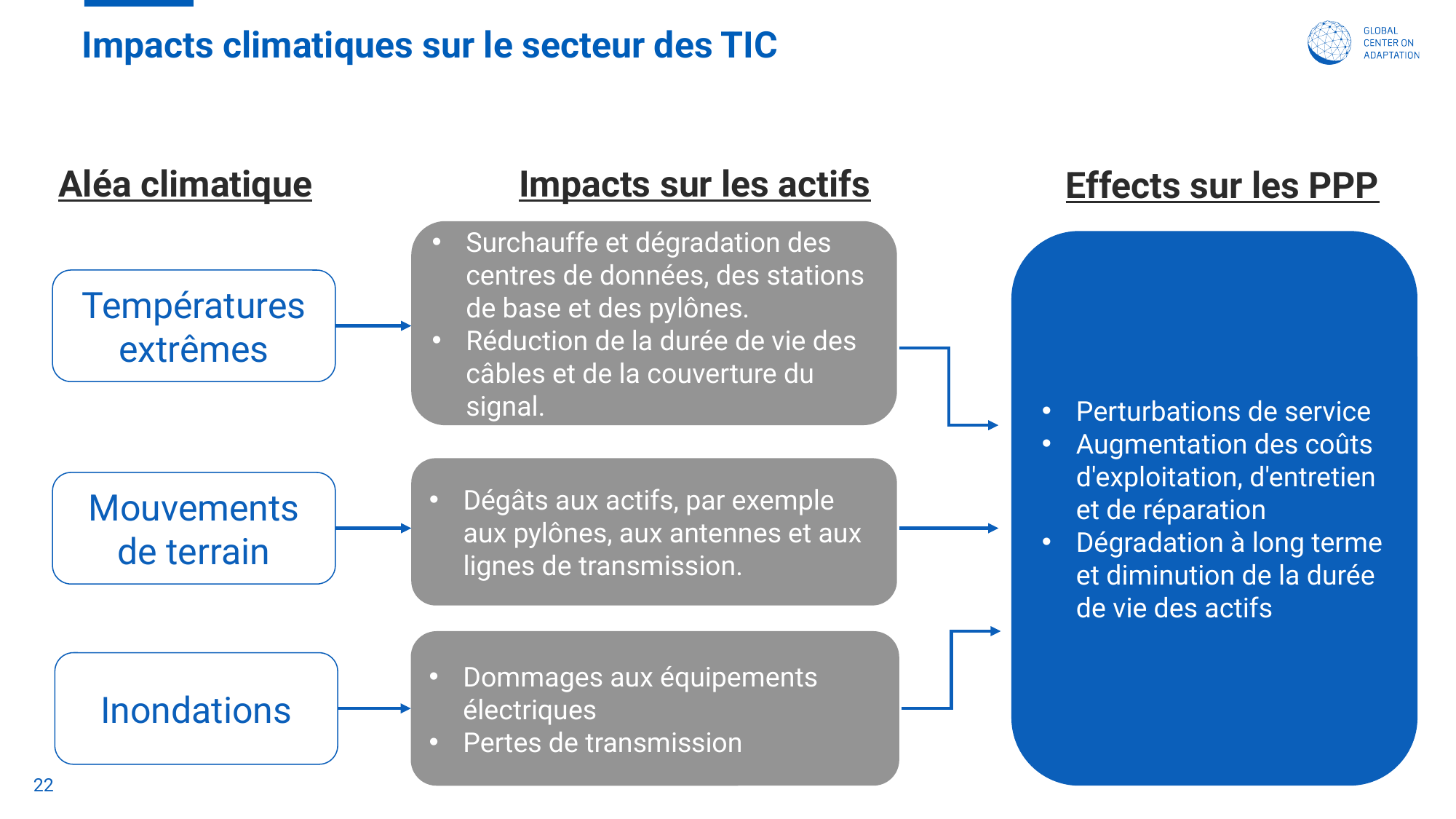

# Impacts climatiques sur le secteur des TIC
Impacts sur les actifs
Aléa climatique
Effects sur les PPP
Surchauffe et dégradation des centres de données, des stations de base et des pylônes.
Réduction de la durée de vie des câbles et de la couverture du signal.
Perturbations de service
Augmentation des coûts d'exploitation, d'entretien et de réparation
Dégradation à long terme et diminution de la durée de vie des actifs
Températures extrêmes
Dégâts aux actifs, par exemple aux pylônes, aux antennes et aux lignes de transmission.
Mouvements de terrain
Dommages aux équipements électriques
Pertes de transmission
Inondations